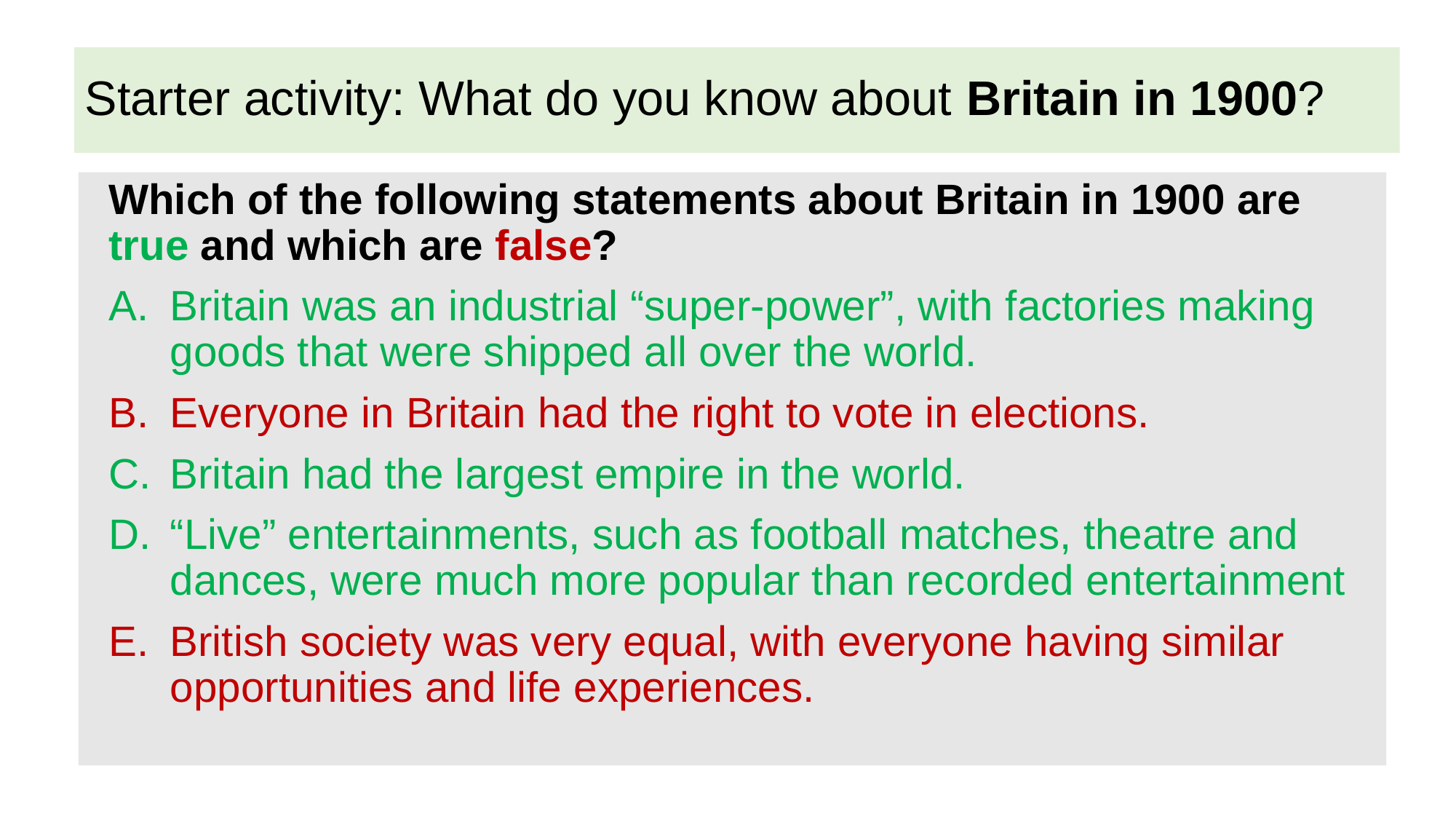

Starter activity: What do you know about Britain in 1900?
Which of the following statements about Britain in 1900 are true and which are false?
Britain was an industrial “super-power”, with factories making goods that were shipped all over the world.
Everyone in Britain had the right to vote in elections.
Britain had the largest empire in the world.
“Live” entertainments, such as football matches, theatre and dances, were much more popular than recorded entertainment
British society was very equal, with everyone having similar opportunities and life experiences.